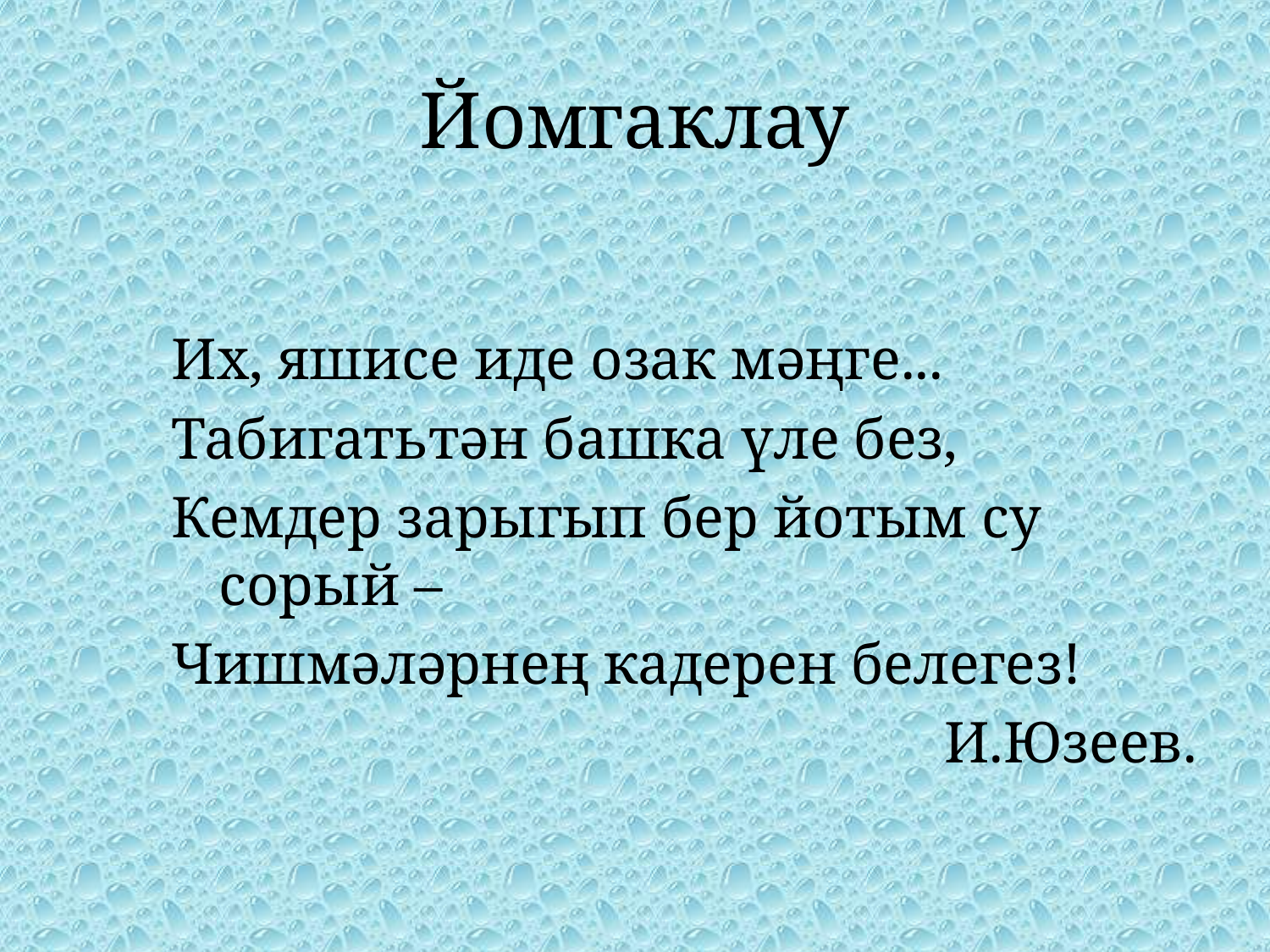

# Йомгаклау

Их, яшисе иде озак мәңге...
Табигатьтән башка үле без,
Кемдер зарыгып бер йотым су сорый –
Чишмәләрнең кадерен белегез!
И.Юзеев.